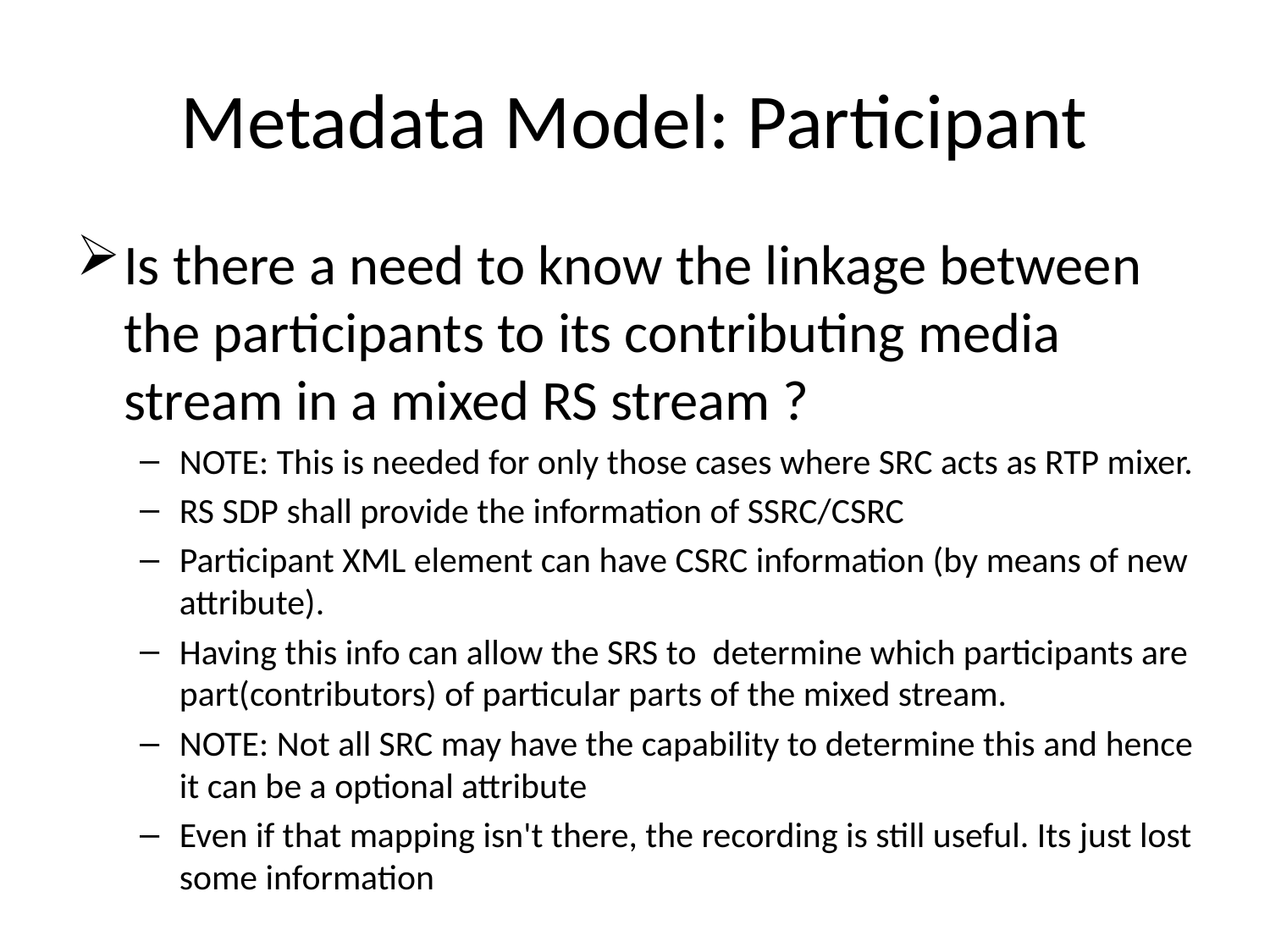

# Metadata Model: Participant
Is there a need to know the linkage between the participants to its contributing media stream in a mixed RS stream ?
NOTE: This is needed for only those cases where SRC acts as RTP mixer.
RS SDP shall provide the information of SSRC/CSRC
Participant XML element can have CSRC information (by means of new attribute).
Having this info can allow the SRS to  determine which participants are part(contributors) of particular parts of the mixed stream.
NOTE: Not all SRC may have the capability to determine this and hence it can be a optional attribute
Even if that mapping isn't there, the recording is still useful. Its just lost some information